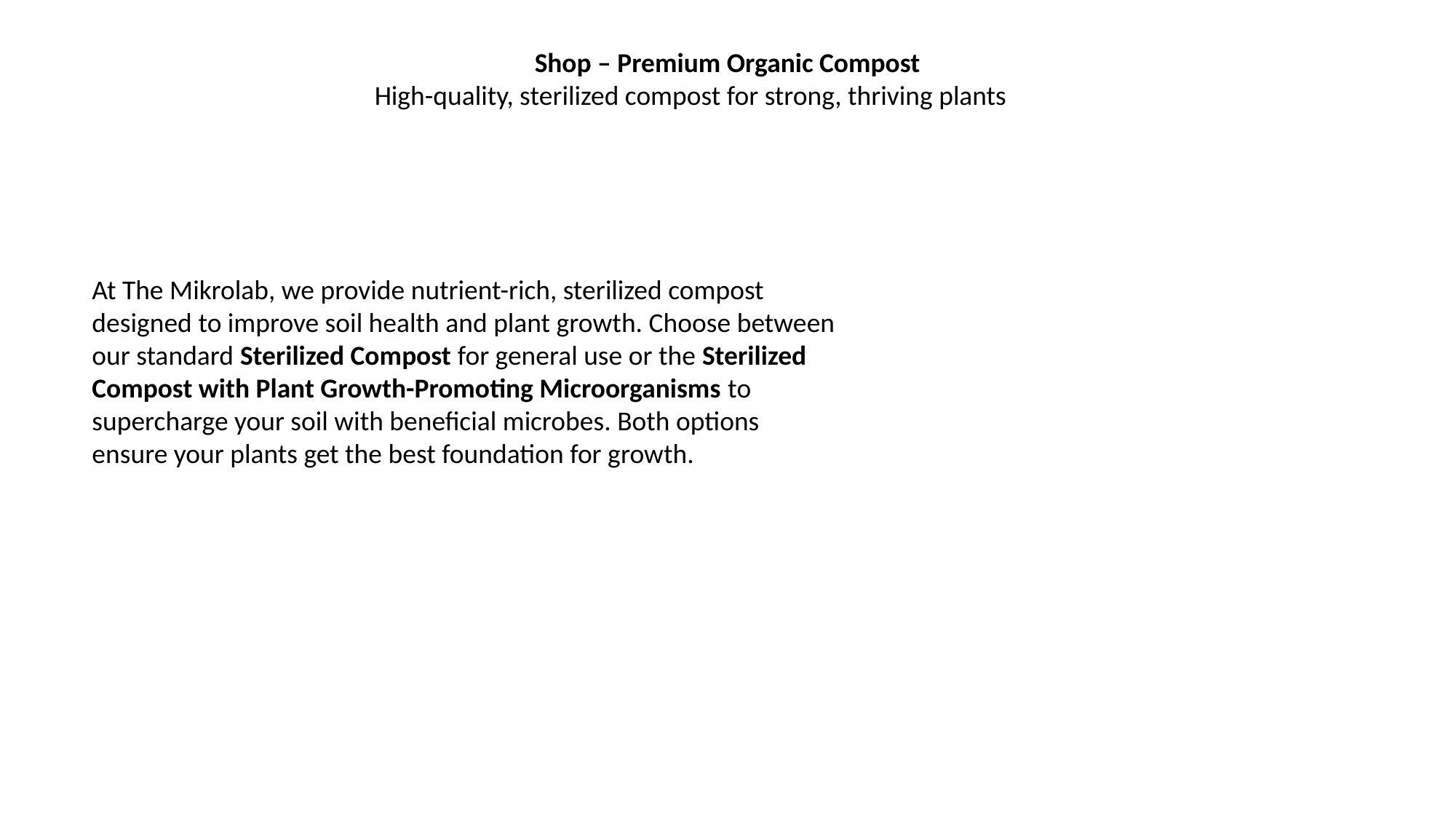

Shop – Premium Organic Compost
High-quality, sterilized compost for strong, thriving plants
At The Mikrolab, we provide nutrient-rich, sterilized compost designed to improve soil health and plant growth. Choose between our standard Sterilized Compost for general use or the Sterilized Compost with Plant Growth-Promoting Microorganisms to supercharge your soil with beneficial microbes. Both options ensure your plants get the best foundation for growth.